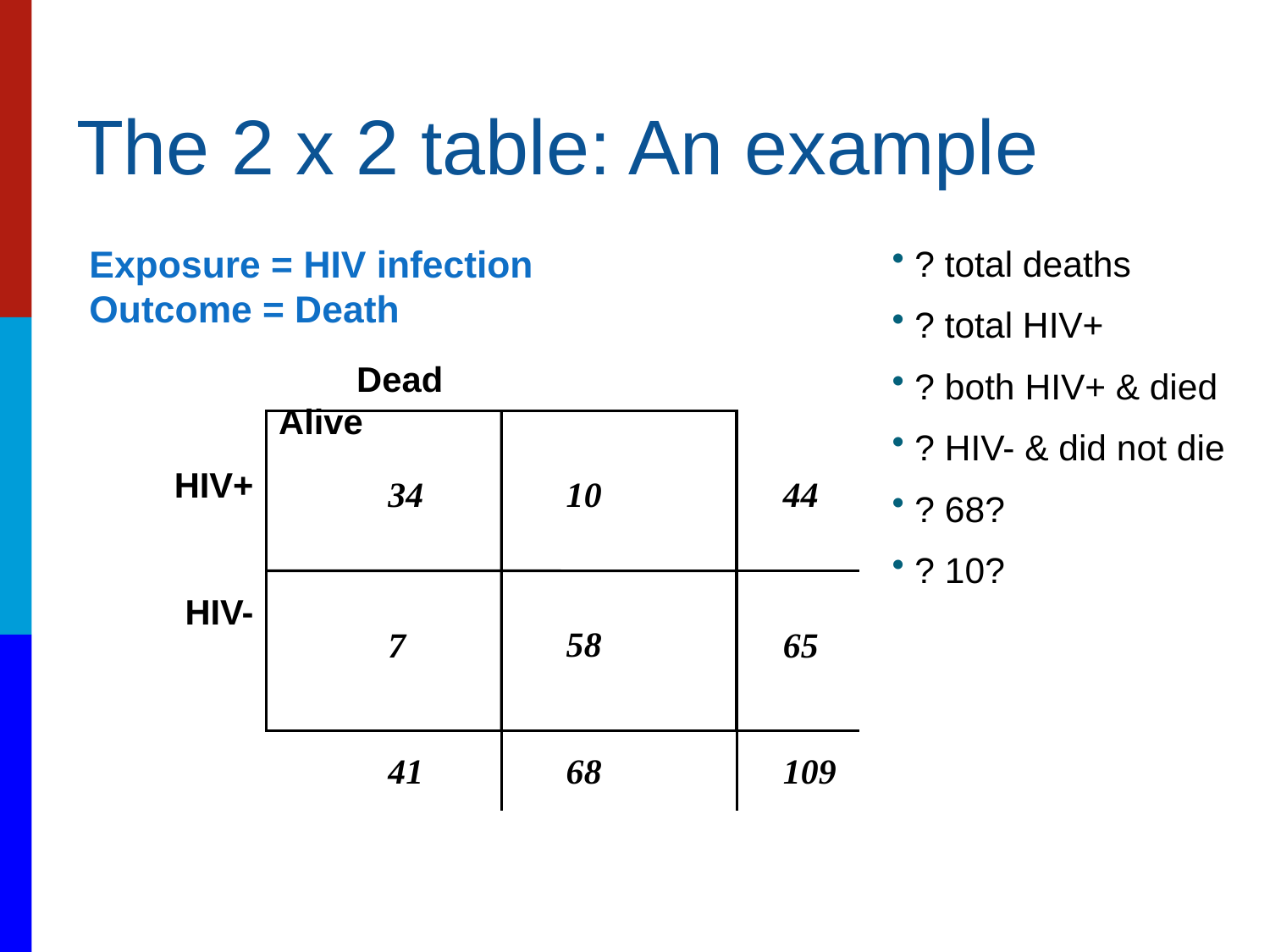

# The 2 x 2 table: An example
Exposure = HIV infection
Outcome = Death
 ? total deaths
 ? total HIV+
 ? both HIV+ & died
 ? HIV- & did not die
 ? 68?
 ? 10?
        Dead		Alive

HIV+

HIV-
34
10
44
58
7
65
41
68
109